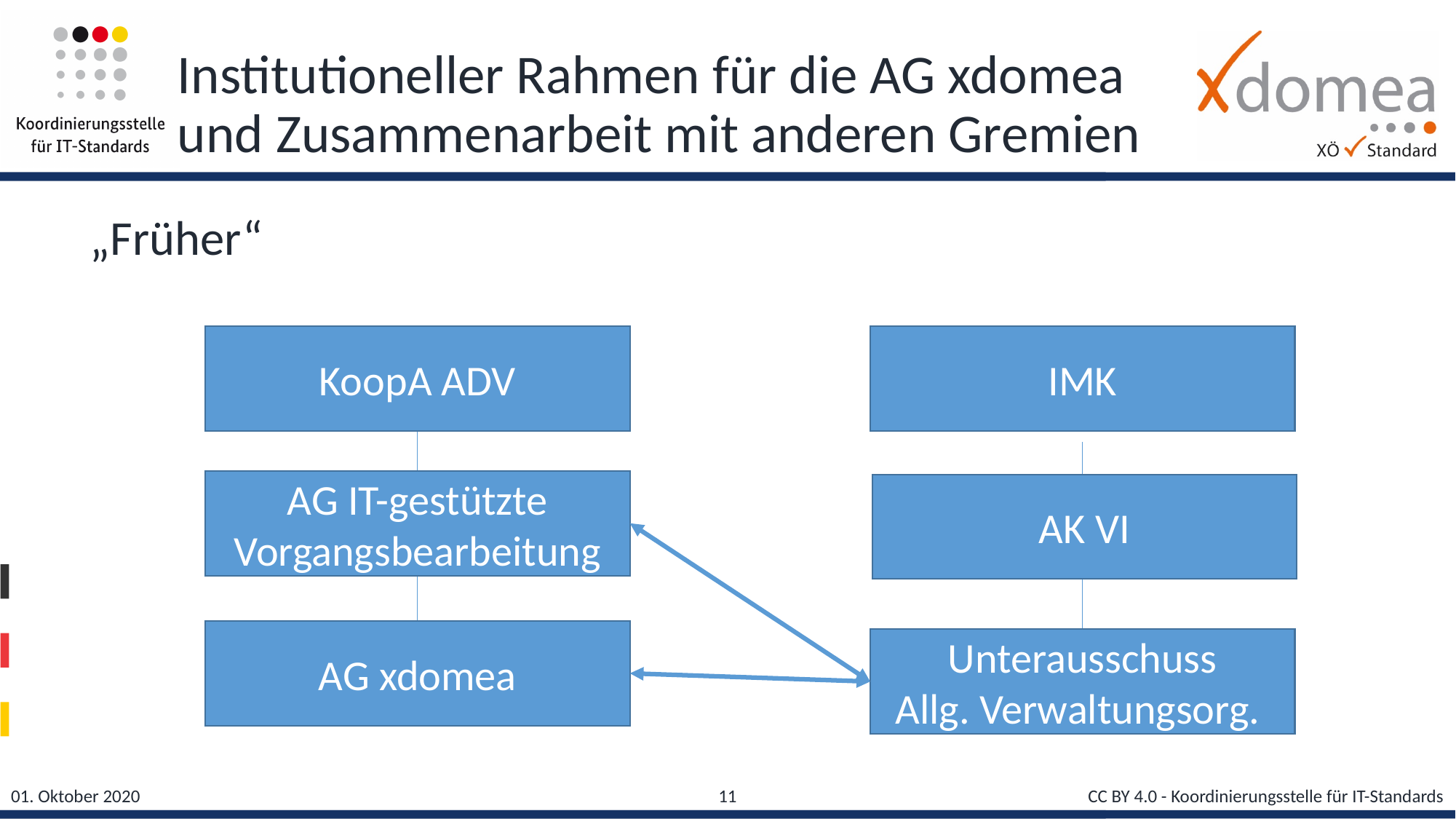

# Institutioneller Rahmen für die AG xdomea und Zusammenarbeit mit anderen Gremien
„Früher“

KoopA ADV
IMK
AG IT-gestützte Vorgangsbearbeitung
AK VI
AG xdomea
Unterausschuss
Allg. Verwaltungsorg.
11
CC BY 4.0 - Koordinierungsstelle für IT-Standards